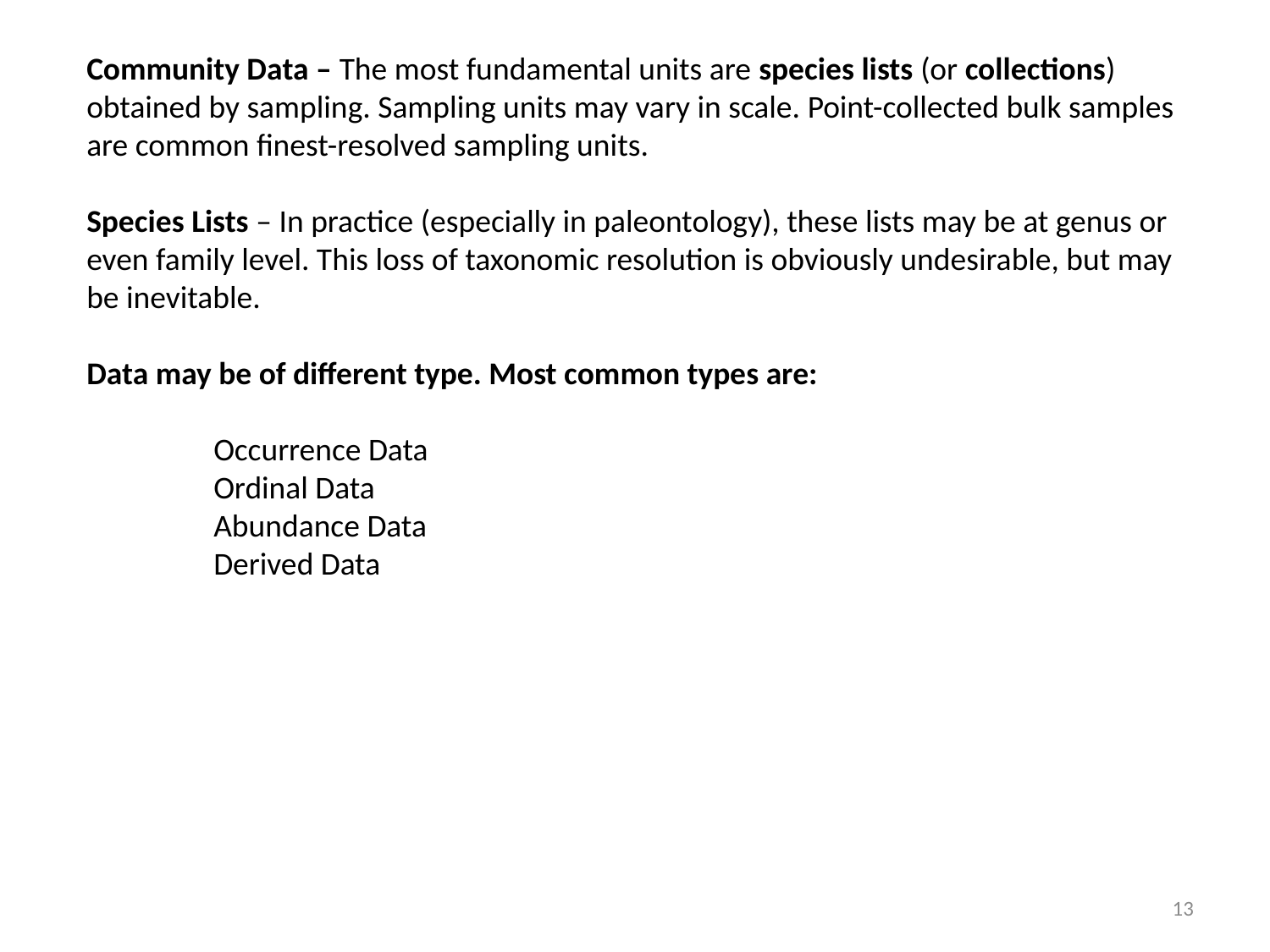

Community Data – The most fundamental units are species lists (or collections) obtained by sampling. Sampling units may vary in scale. Point-collected bulk samples are common finest-resolved sampling units.

Species Lists – In practice (especially in paleontology), these lists may be at genus or even family level. This loss of taxonomic resolution is obviously undesirable, but may be inevitable.

Data may be of different type. Most common types are:

	Occurrence Data
	Ordinal Data
	Abundance Data
	Derived Data
13